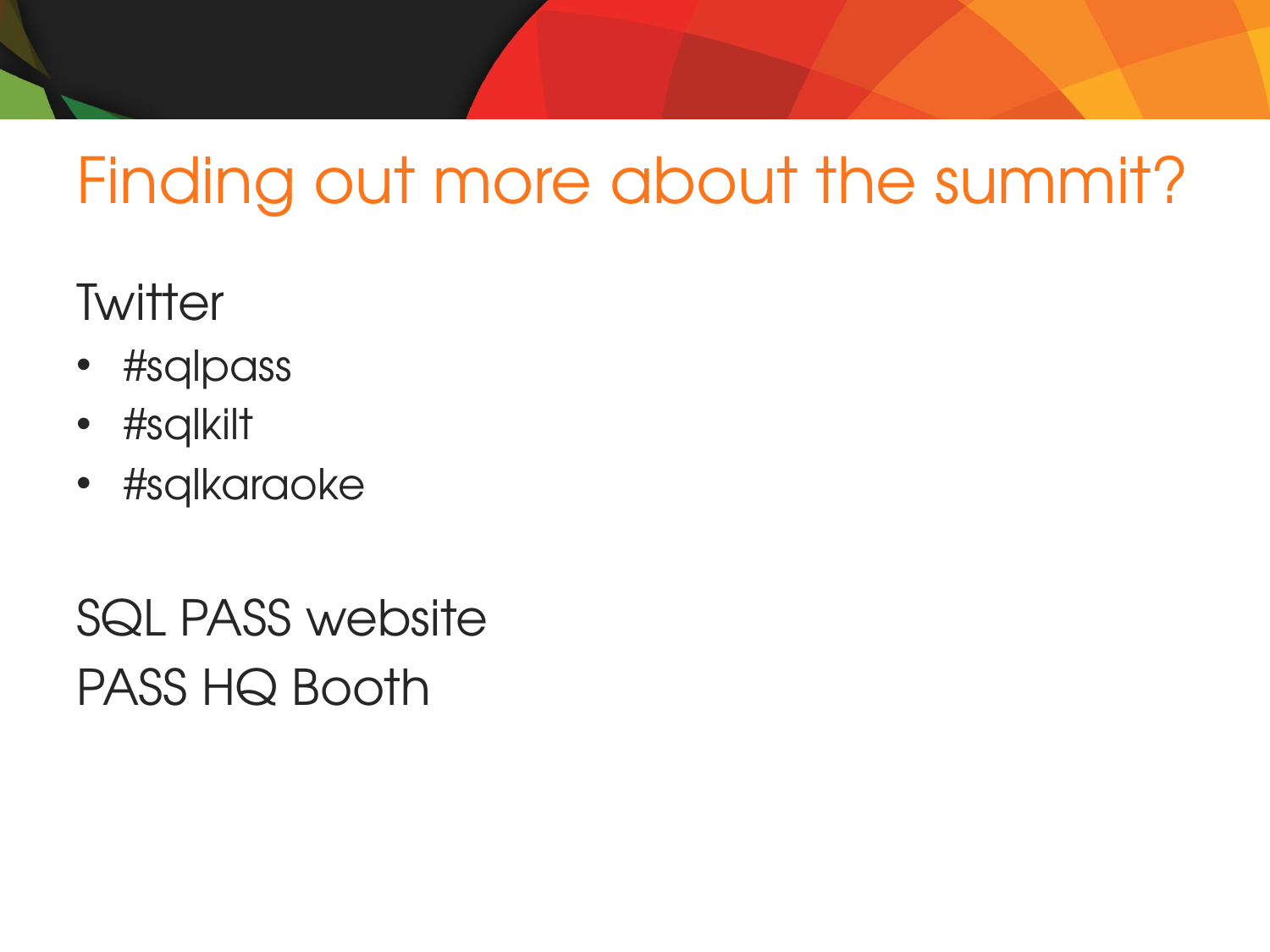

# Finding out more about the summit?
Twitter
#sqlpass
#sqlkilt
#sqlkaraoke

SQL PASS website
PASS HQ Booth